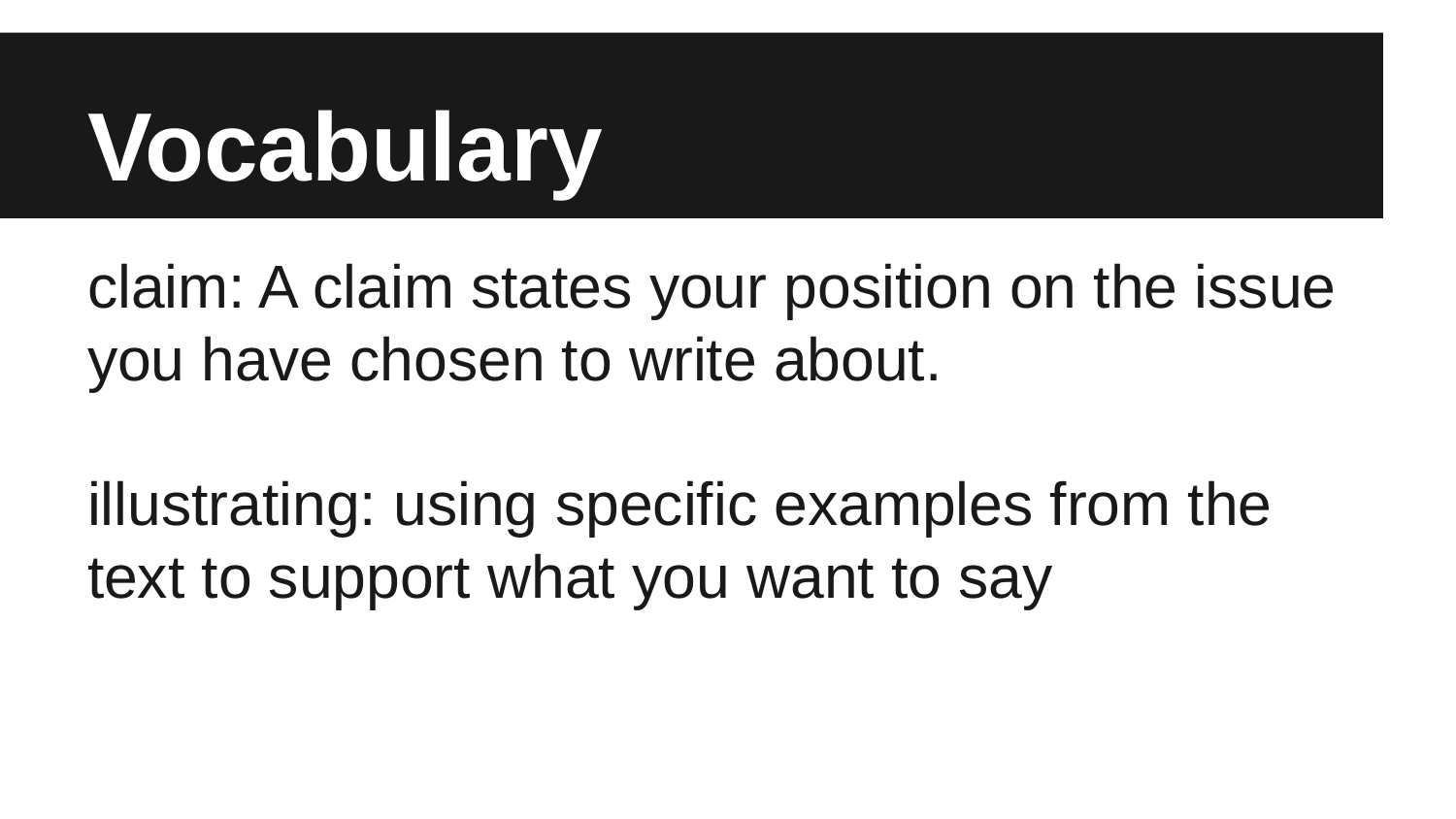

# Vocabulary
claim: A claim states your position on the issue you have chosen to write about.

illustrating: using specific examples from the text to support what you want to say